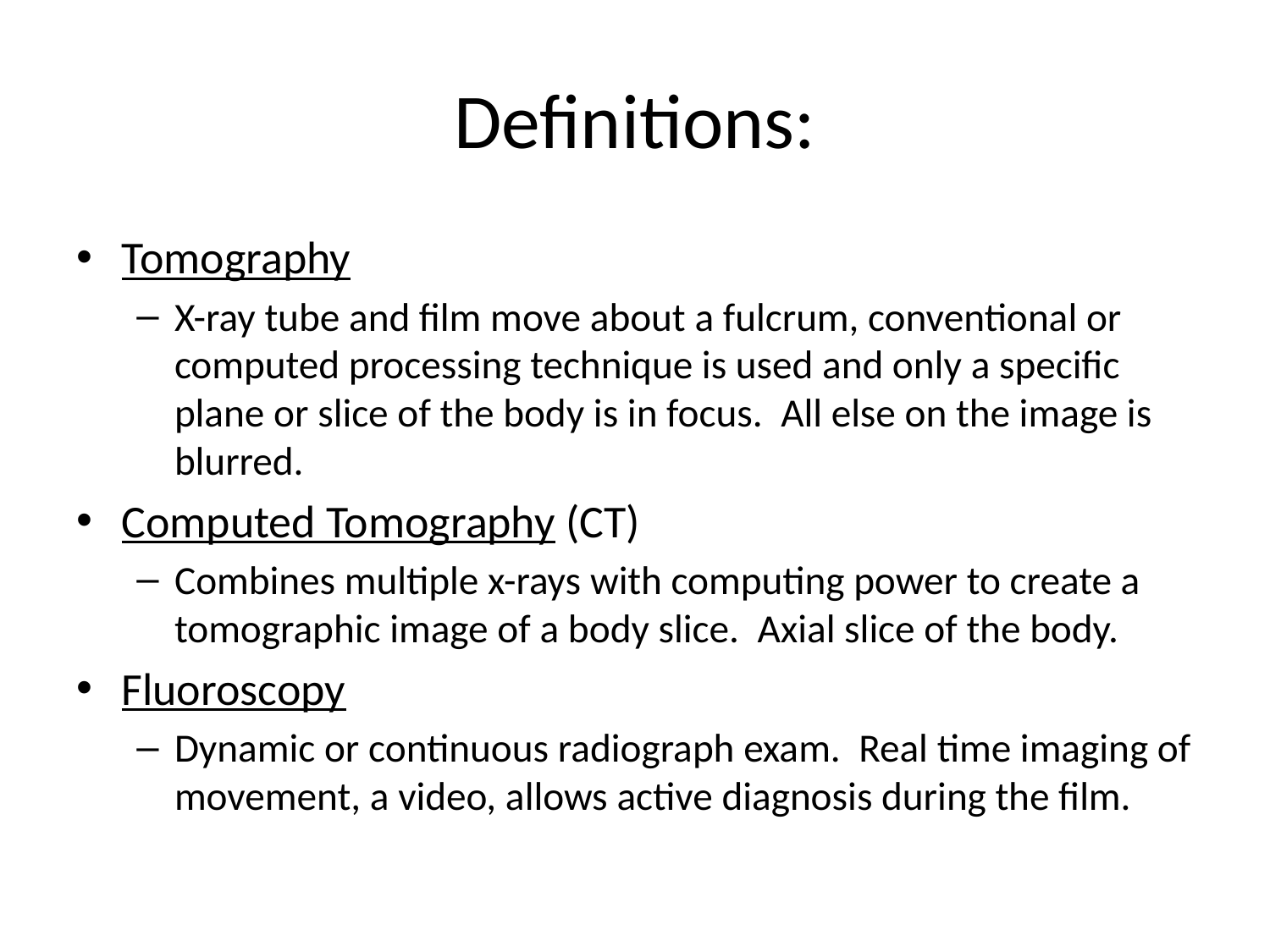

# Definitions:
Tomography
X-ray tube and film move about a fulcrum, conventional or computed processing technique is used and only a specific plane or slice of the body is in focus.  All else on the image is blurred.
Computed Tomography (CT)
Combines multiple x-rays with computing power to create a tomographic image of a body slice.  Axial slice of the body.
Fluoroscopy
Dynamic or continuous radiograph exam.  Real time imaging of movement, a video, allows active diagnosis during the film.